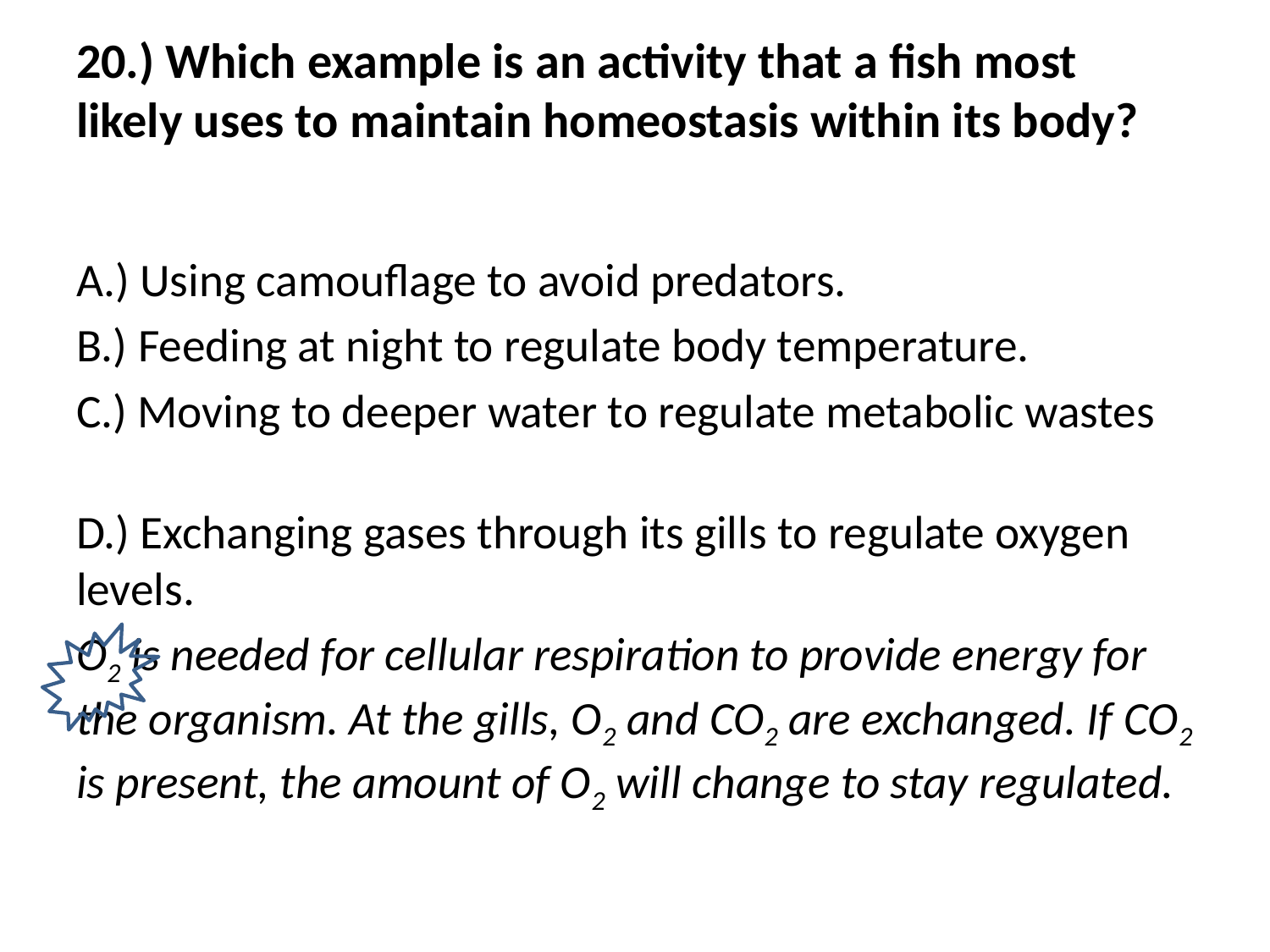

# 20.) Which example is an activity that a fish most likely uses to maintain homeostasis within its body?
A.) Using camouflage to avoid predators.
B.) Feeding at night to regulate body temperature.
C.) Moving to deeper water to regulate metabolic wastes
D.) Exchanging gases through its gills to regulate oxygen levels.
O2 is needed for cellular respiration to provide energy for the organism. At the gills, O2 and CO2 are exchanged. If CO2 is present, the amount of O2 will change to stay regulated.